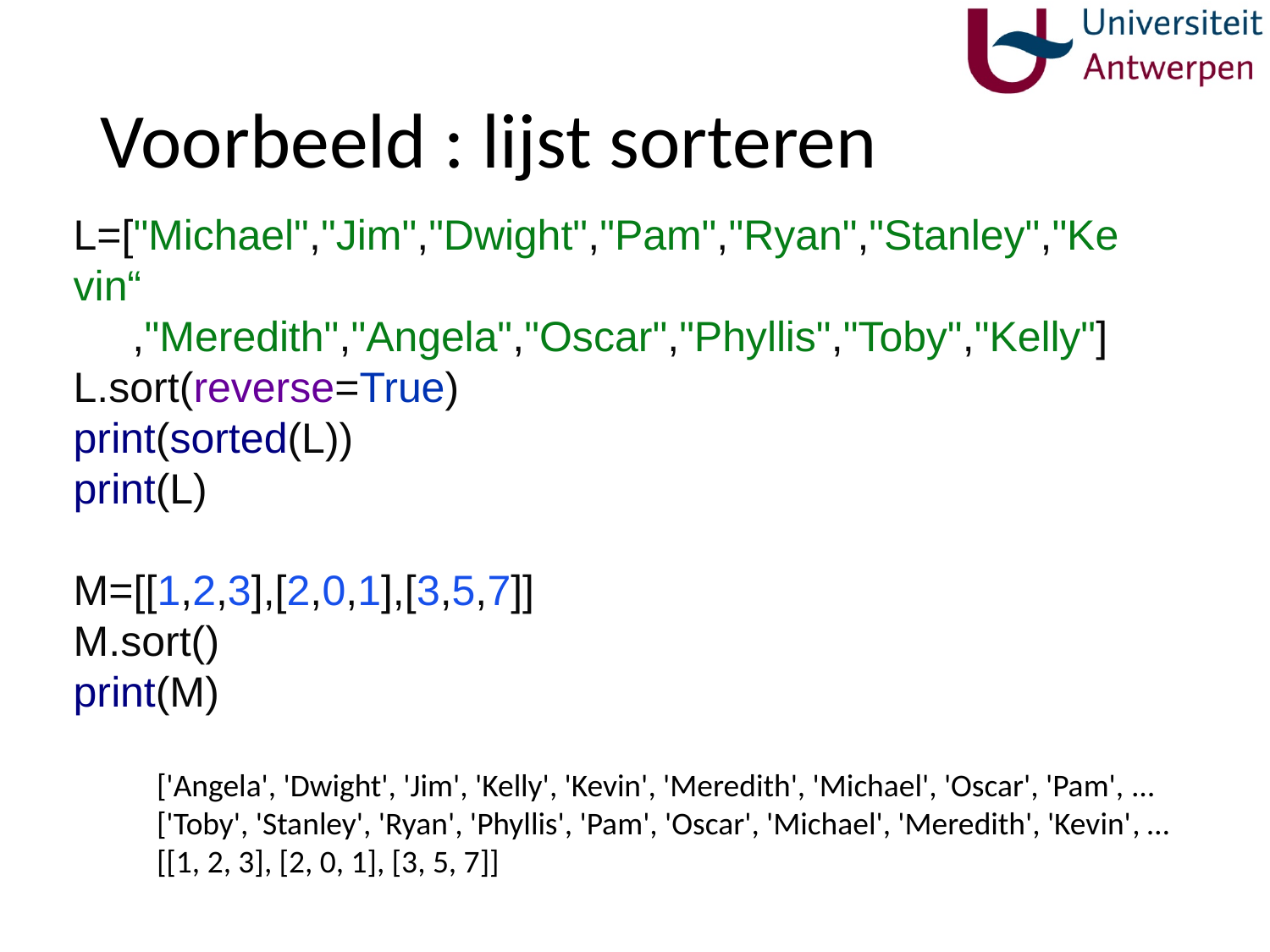

# Voorbeeld : lijst sorteren
L=["Michael","Jim","Dwight","Pam","Ryan","Stanley","Kevin“
     ,"Meredith","Angela","Oscar","Phyllis","Toby","Kelly"]
L.sort(reverse=True)
print(sorted(L))
print(L)
M=[[1,2,3],[2,0,1],[3,5,7]]
M.sort()
print(M)
['Angela', 'Dwight', 'Jim', 'Kelly', 'Kevin', 'Meredith', 'Michael', 'Oscar', 'Pam', …
['Toby', 'Stanley', 'Ryan', 'Phyllis', 'Pam', 'Oscar', 'Michael', 'Meredith', 'Kevin', …
[[1, 2, 3], [2, 0, 1], [3, 5, 7]]